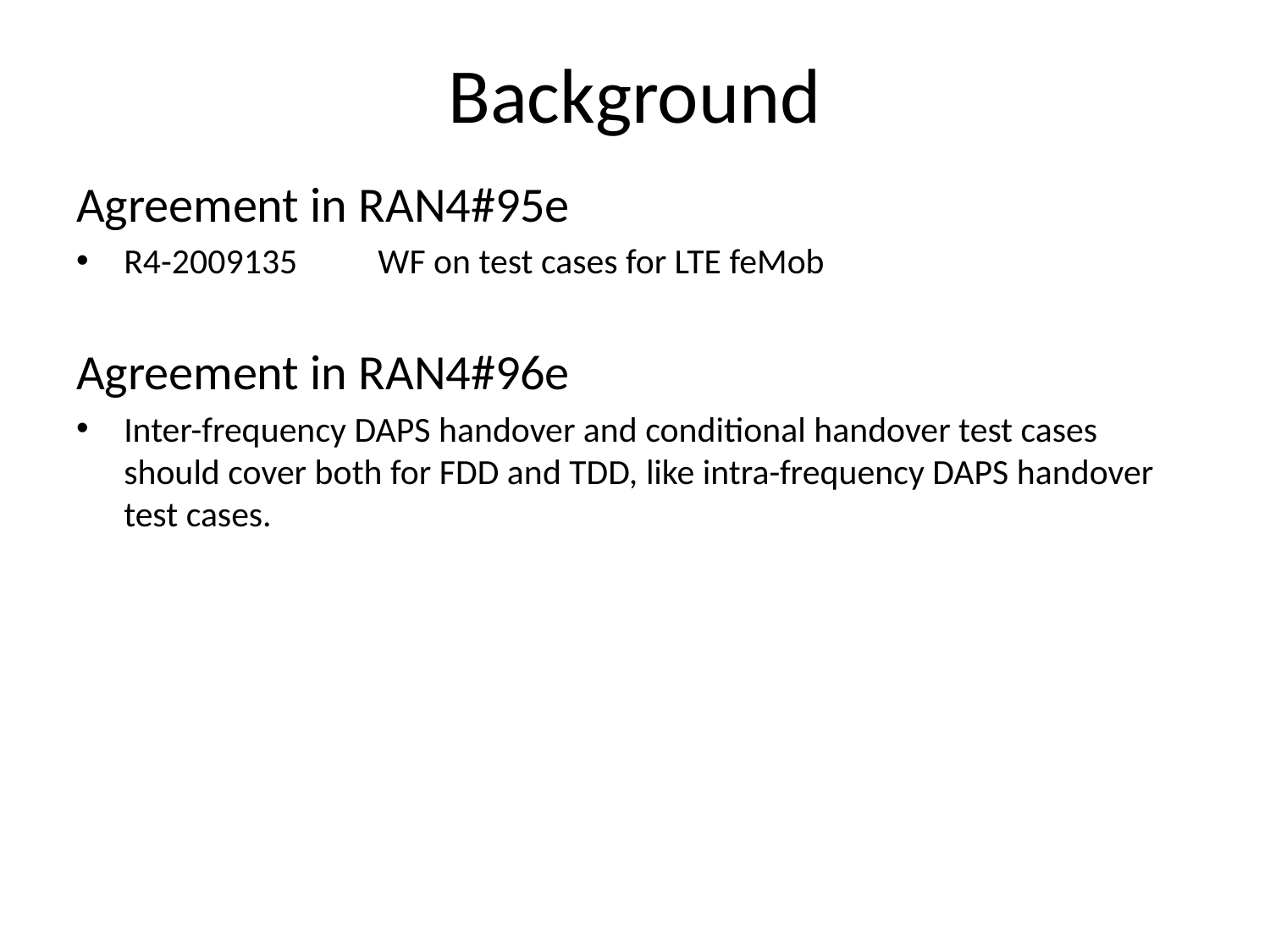

# Background
Agreement in RAN4#95e
R4-2009135	WF on test cases for LTE feMob

Agreement in RAN4#96e
Inter-frequency DAPS handover and conditional handover test cases should cover both for FDD and TDD, like intra-frequency DAPS handover test cases.